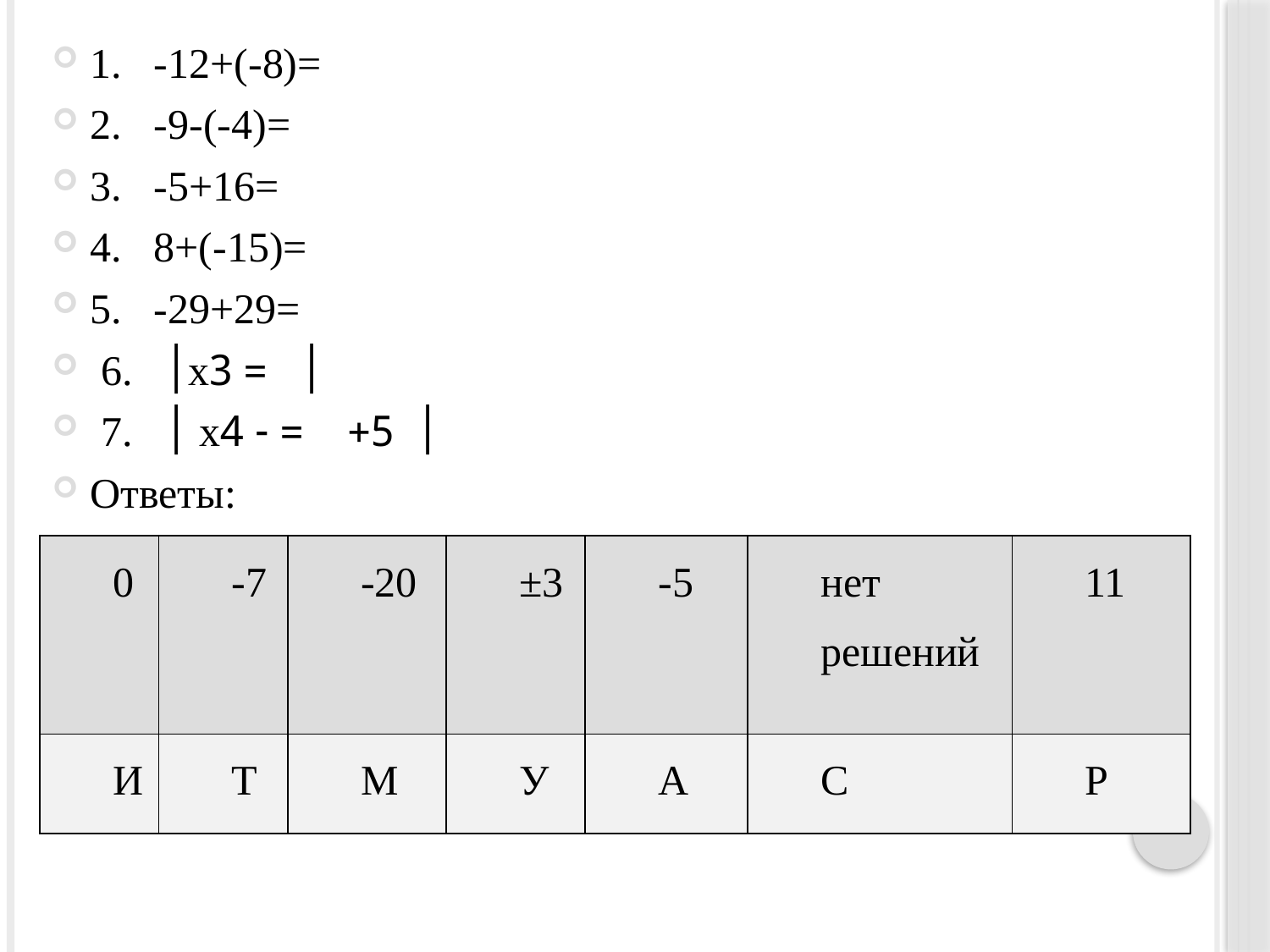

1.   -12+(-8)=
2.   -9-(-4)=
3.   -5+16=
4.   8+(-15)=
5.   -29+29=
 6.   ׀х׀   = 3
 7.   ׀ х׀  5+    = - 4
Ответы:
#
| 0 | -7 | -20 | ±3 | -5 | нет решений | 11 |
| --- | --- | --- | --- | --- | --- | --- |
| И | Т | М | У | А | С | Р |